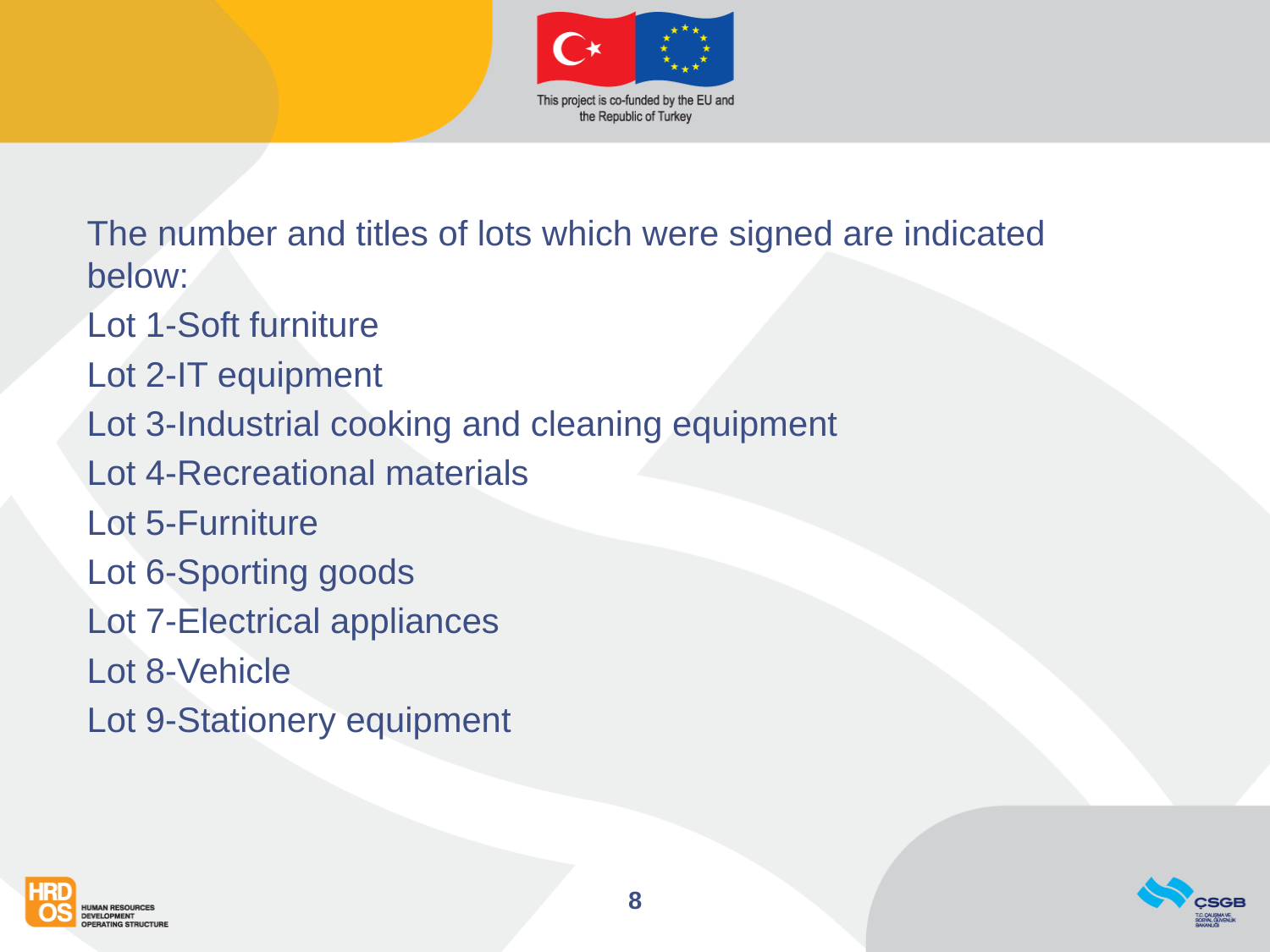

The number and titles of lots which were signed are indicated below:
Lot 1-Soft furniture
Lot 2-IT equipment
Lot 3-Industrial cooking and cleaning equipment
Lot 4-Recreational materials
Lot 5-Furniture
Lot 6-Sporting goods
Lot 7-Electrical appliances
Lot 8-Vehicle
Lot 9-Stationery equipment
8